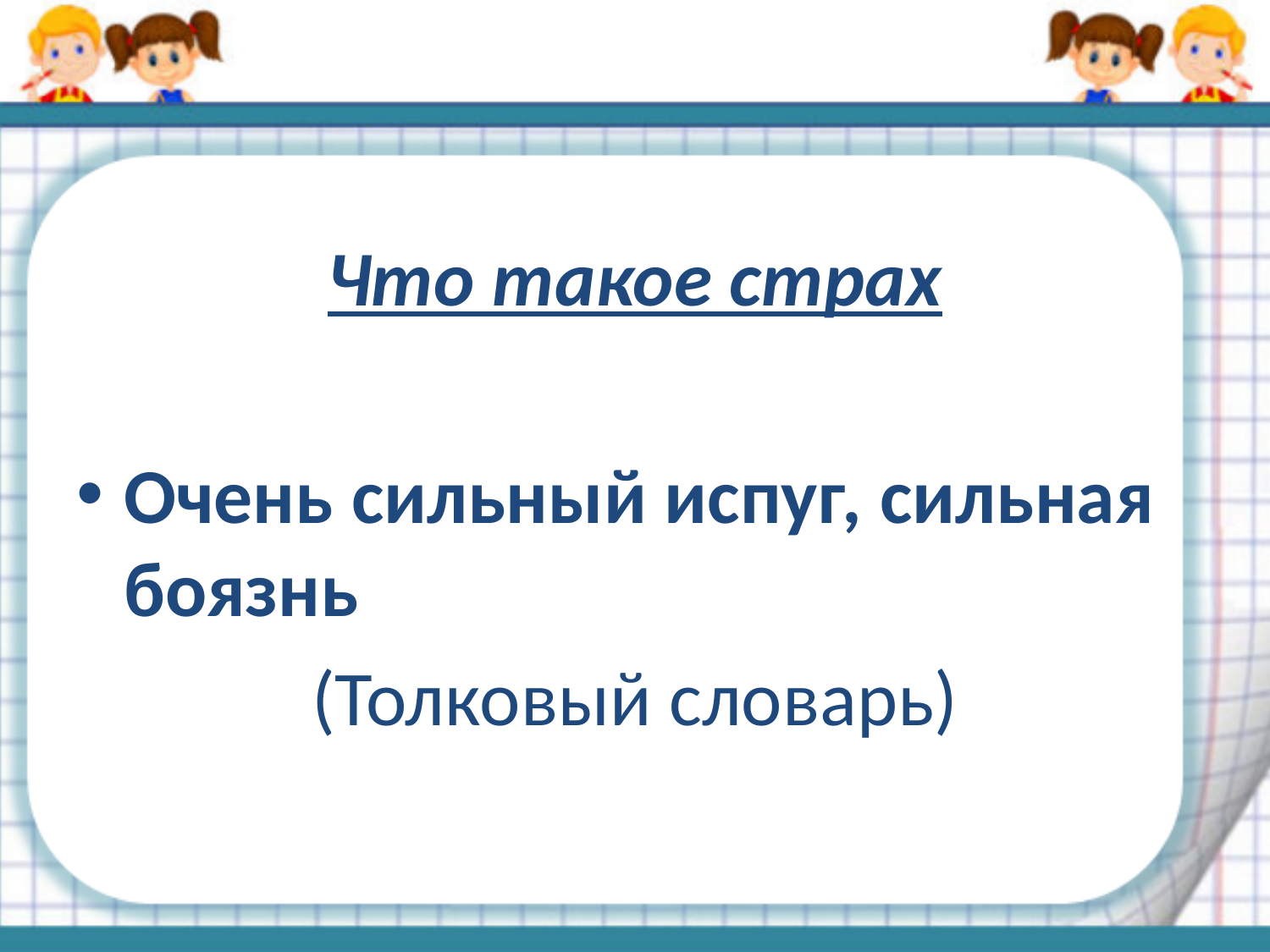

#
Что такое страх

Очень сильный испуг, сильная боязнь
(Толковый словарь)